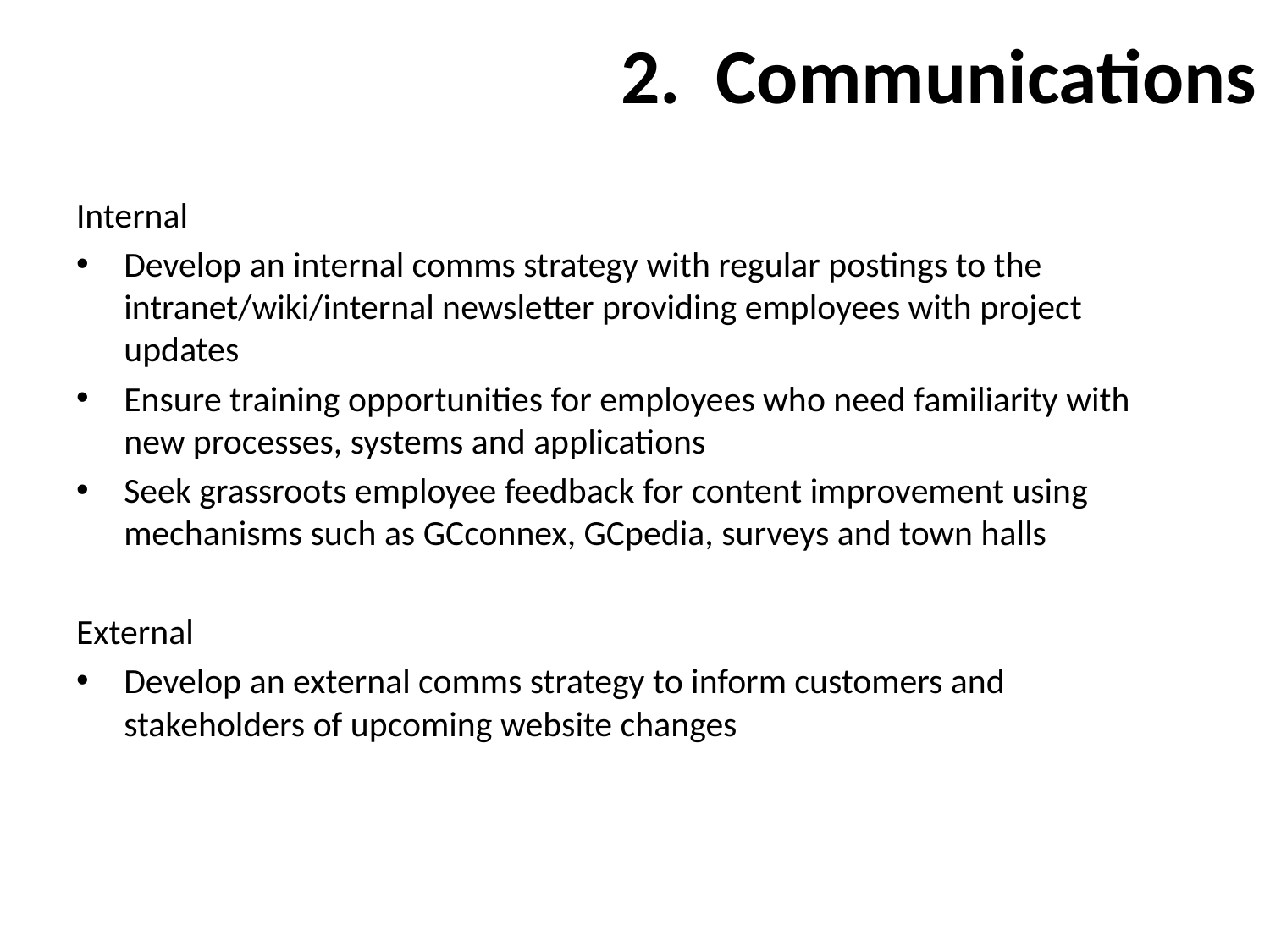

2.  Communications
Internal
Develop an internal comms strategy with regular postings to the intranet/wiki/internal newsletter providing employees with project updates
Ensure training opportunities for employees who need familiarity with new processes, systems and applications
Seek grassroots employee feedback for content improvement using mechanisms such as GCconnex, GCpedia, surveys and town halls

External
Develop an external comms strategy to inform customers and stakeholders of upcoming website changes